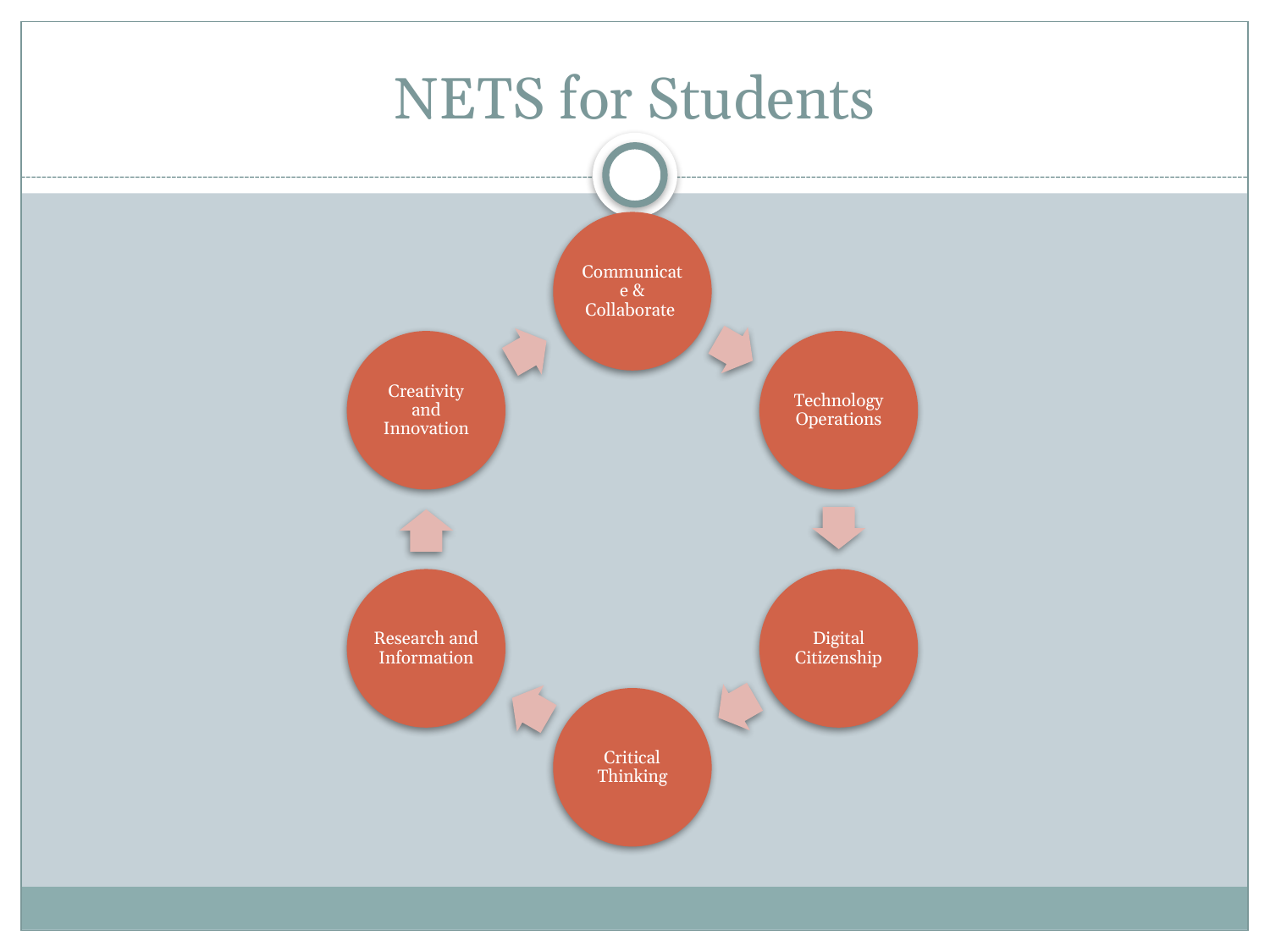

# NETS for Students
Communicate & Collaborate

Technology Operations

Digital Citizenship

Critical Thinking

Research and Information

Creativity and Innovation